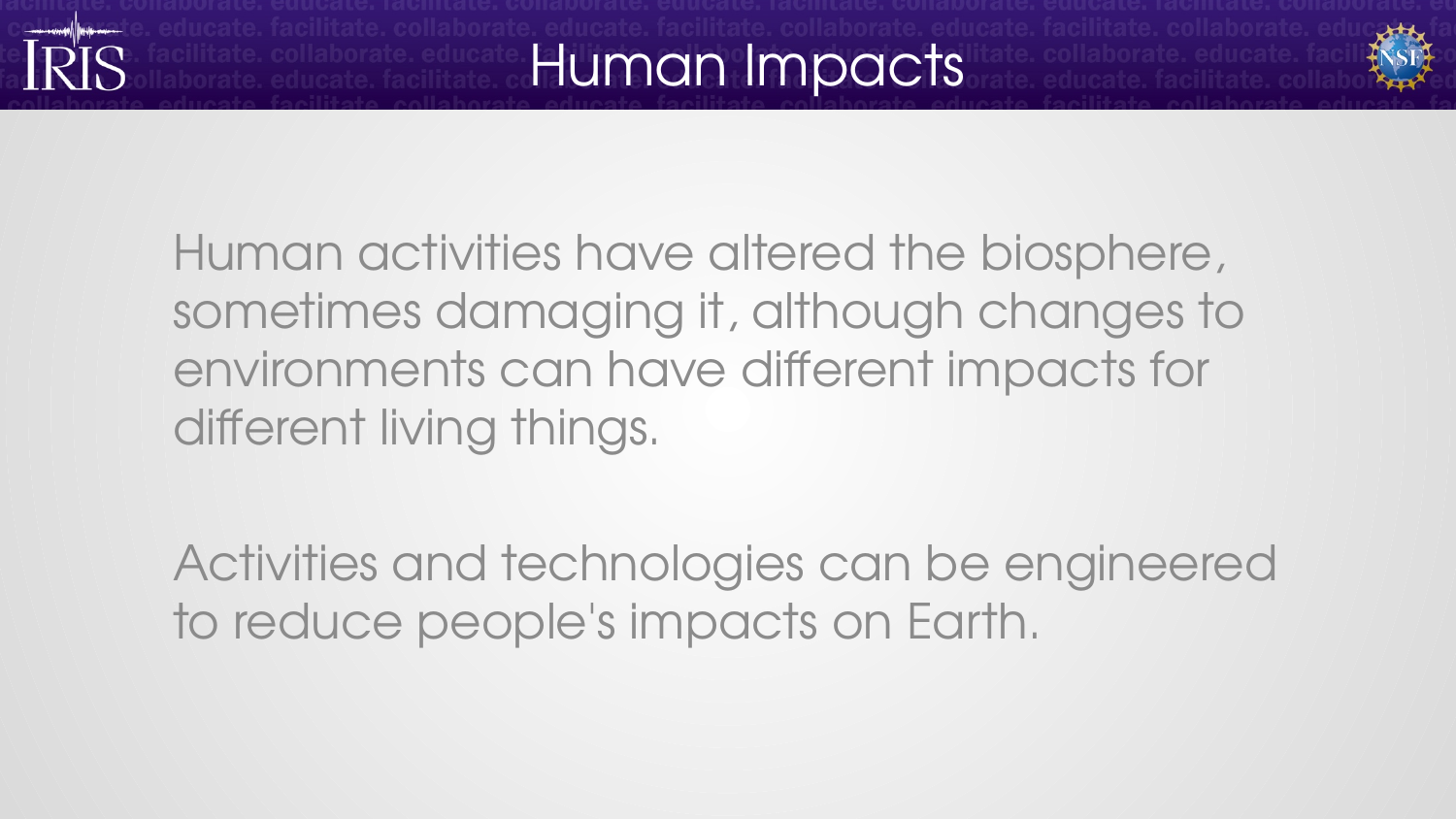

Human Impacts
Human activities have altered the biosphere, sometimes damaging it, although changes to environments can have different impacts for different living things.

Activities and technologies can be engineered to reduce people's impacts on Earth.